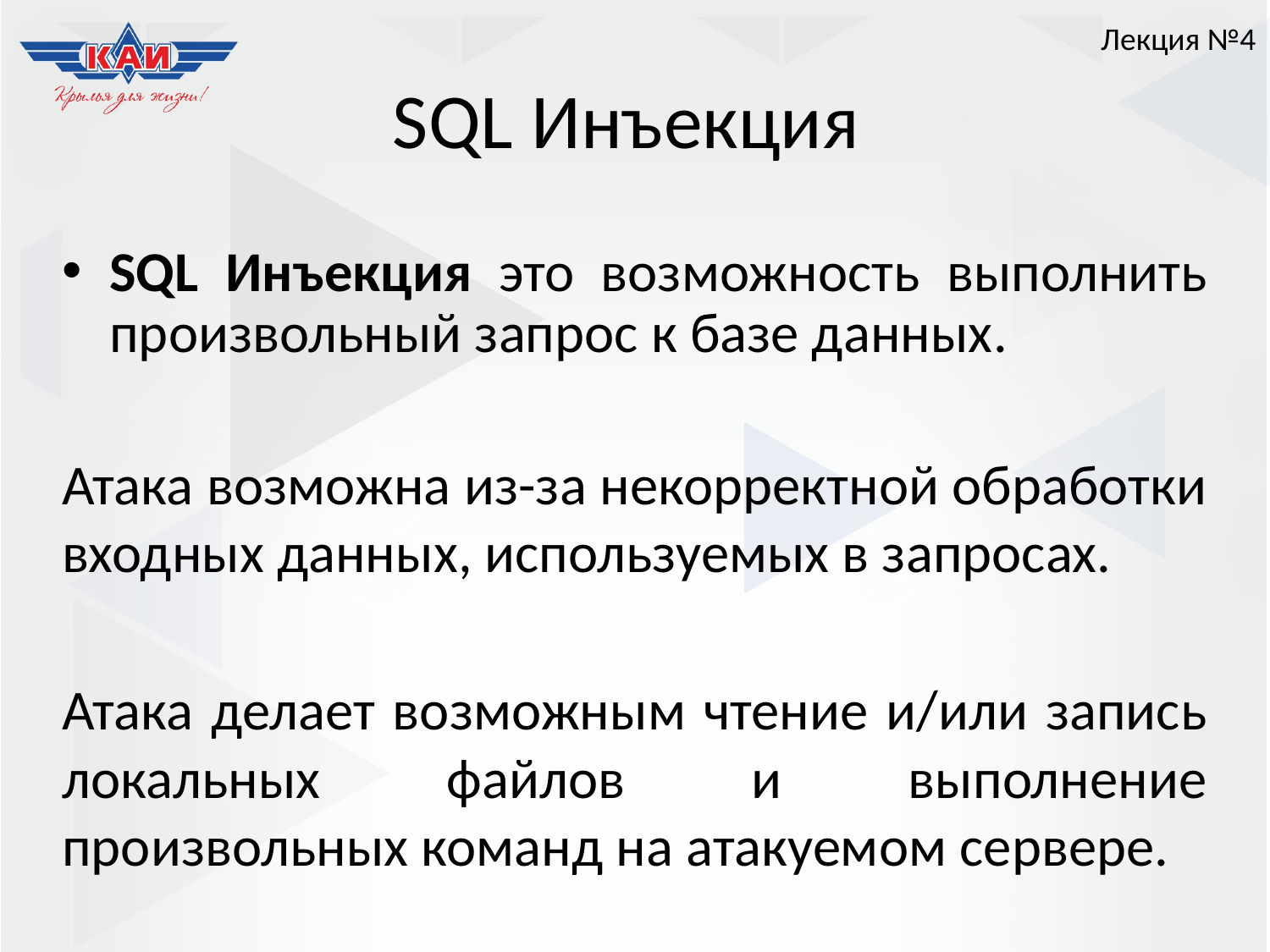

Лекция №4
# SQL Инъекция
SQL Инъекция это возможность выполнить произвольный запрос к базе данных.

Атака возможна из-за некорректной обработки входных данных, используемых в запросах.

Атака делает возможным чтение и/или запись локальных файлов и выполнение произвольных команд на атакуемом сервере.